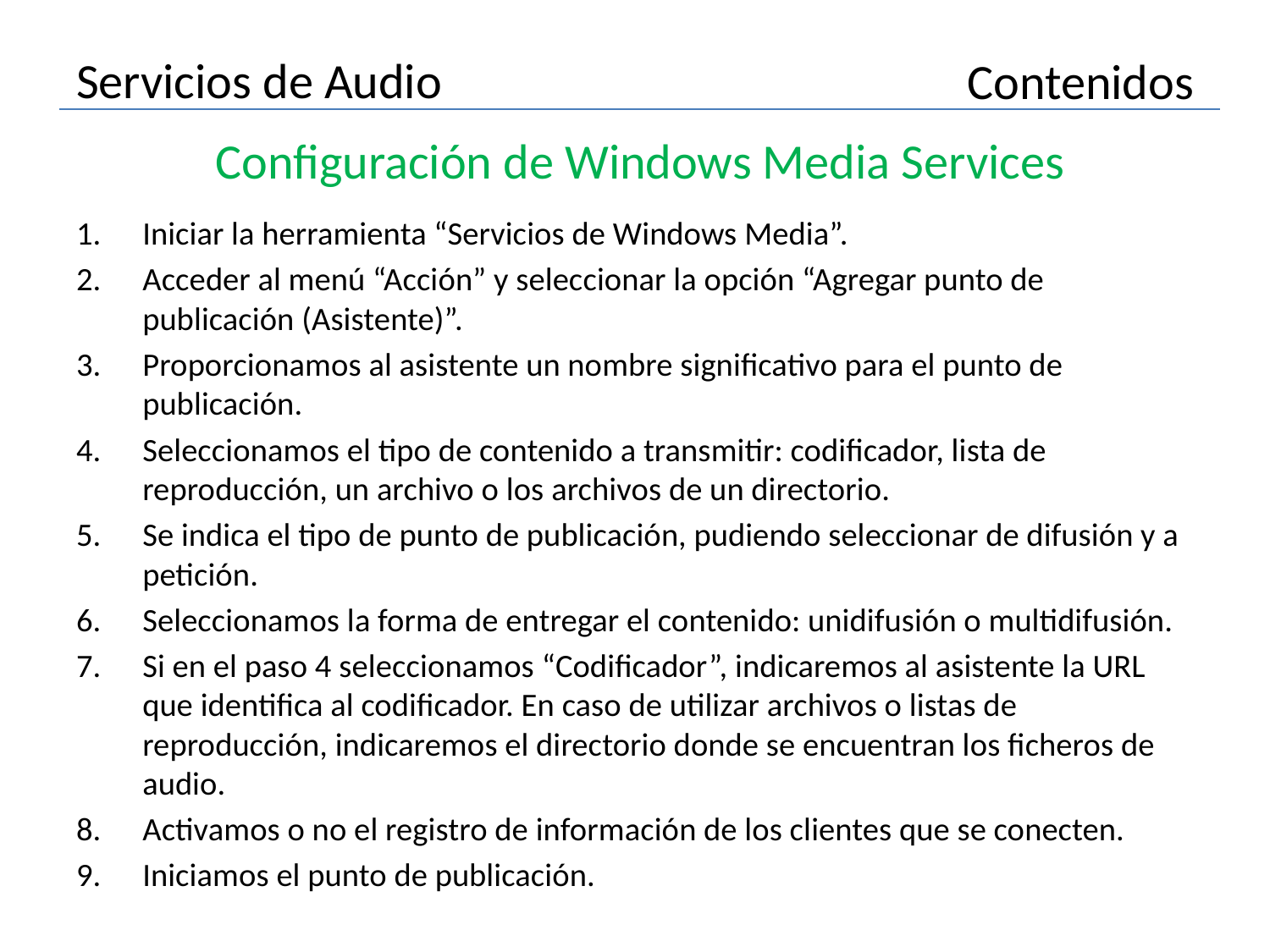

# Servicios de Audio
Contenidos
Configuración de Windows Media Services
Iniciar la herramienta “Servicios de Windows Media”.
Acceder al menú “Acción” y seleccionar la opción “Agregar punto de publicación (Asistente)”.
Proporcionamos al asistente un nombre significativo para el punto de publicación.
Seleccionamos el tipo de contenido a transmitir: codificador, lista de reproducción, un archivo o los archivos de un directorio.
Se indica el tipo de punto de publicación, pudiendo seleccionar de difusión y a petición.
Seleccionamos la forma de entregar el contenido: unidifusión o multidifusión.
Si en el paso 4 seleccionamos “Codificador”, indicaremos al asistente la URL que identifica al codificador. En caso de utilizar archivos o listas de reproducción, indicaremos el directorio donde se encuentran los ficheros de audio.
Activamos o no el registro de información de los clientes que se conecten.
Iniciamos el punto de publicación.